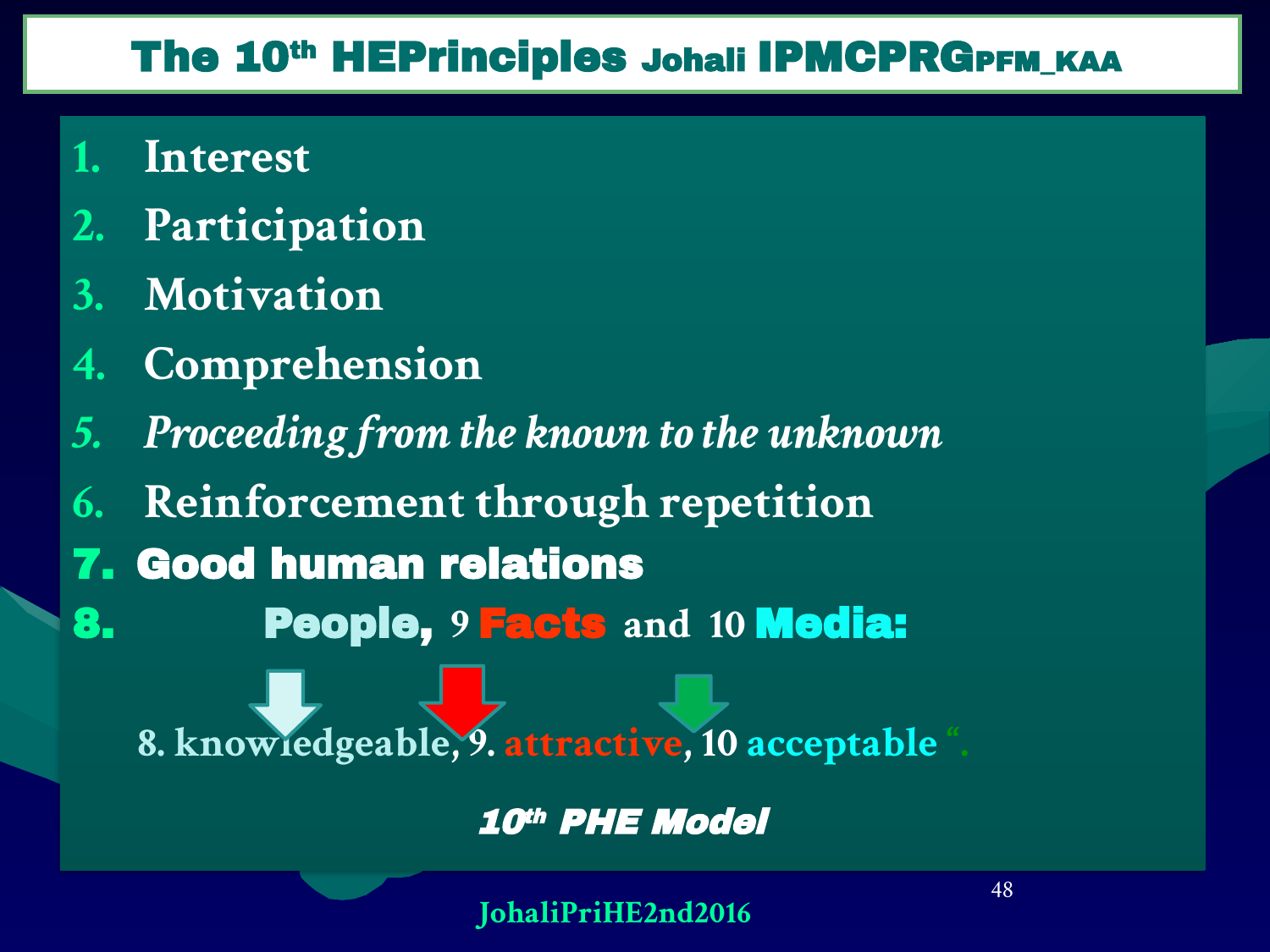

# The 10th HEPrinciples Johali IPMCPRGPFM_KAA
Interest
Participation
Motivation
Comprehension
Proceeding from the known to the unknown
Reinforcement through repetition
Good human relations
	People,  9 Facts  and  10 Media:

	  8. knowledgeable, 9. attractive, 10 acceptable “.

10th PHE Model

48
JohaliPriHE2nd2016